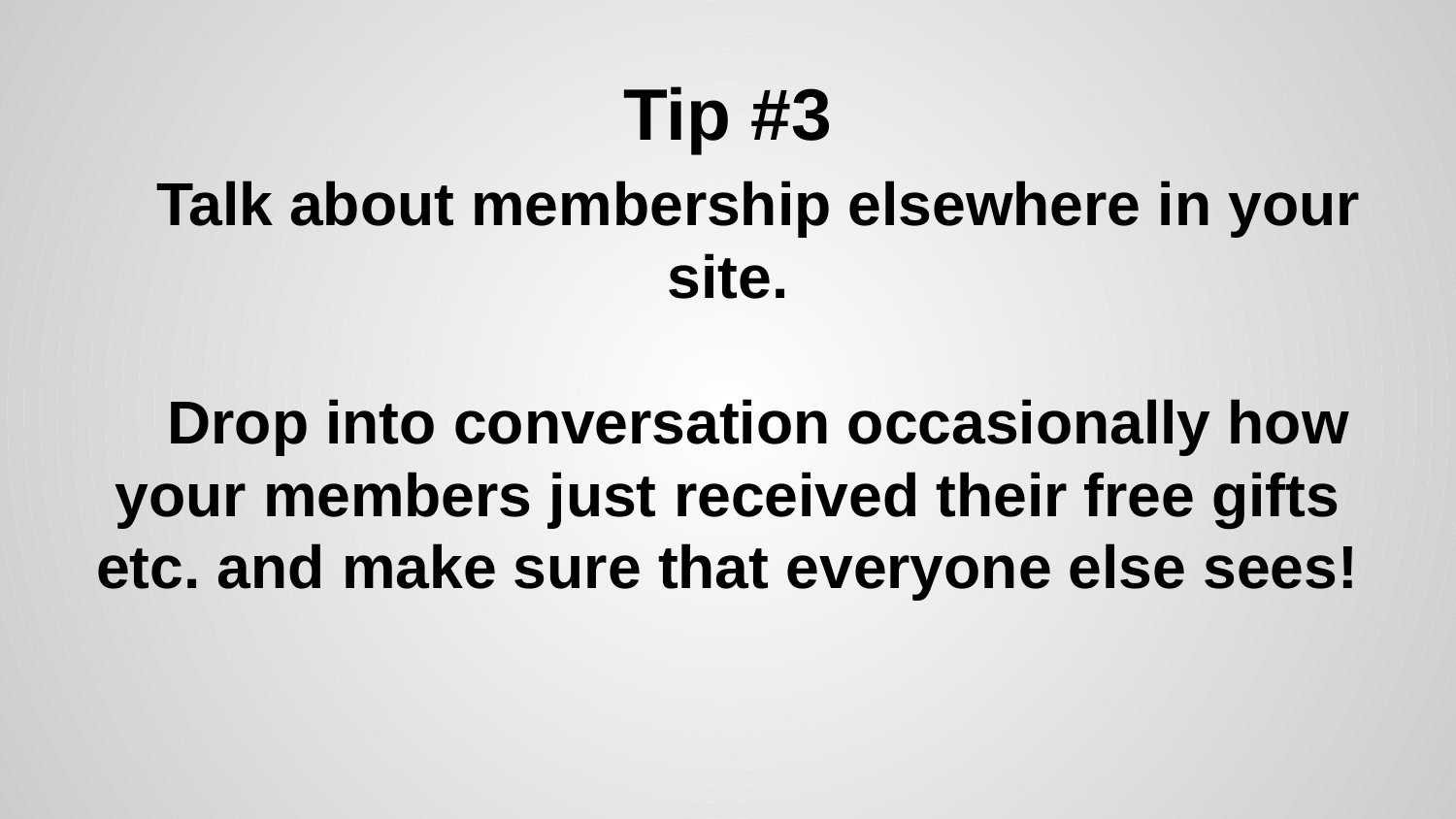

# Tip #3
Talk about membership elsewhere in your site.

Drop into conversation occasionally how your members just received their free gifts etc. and make sure that everyone else sees!